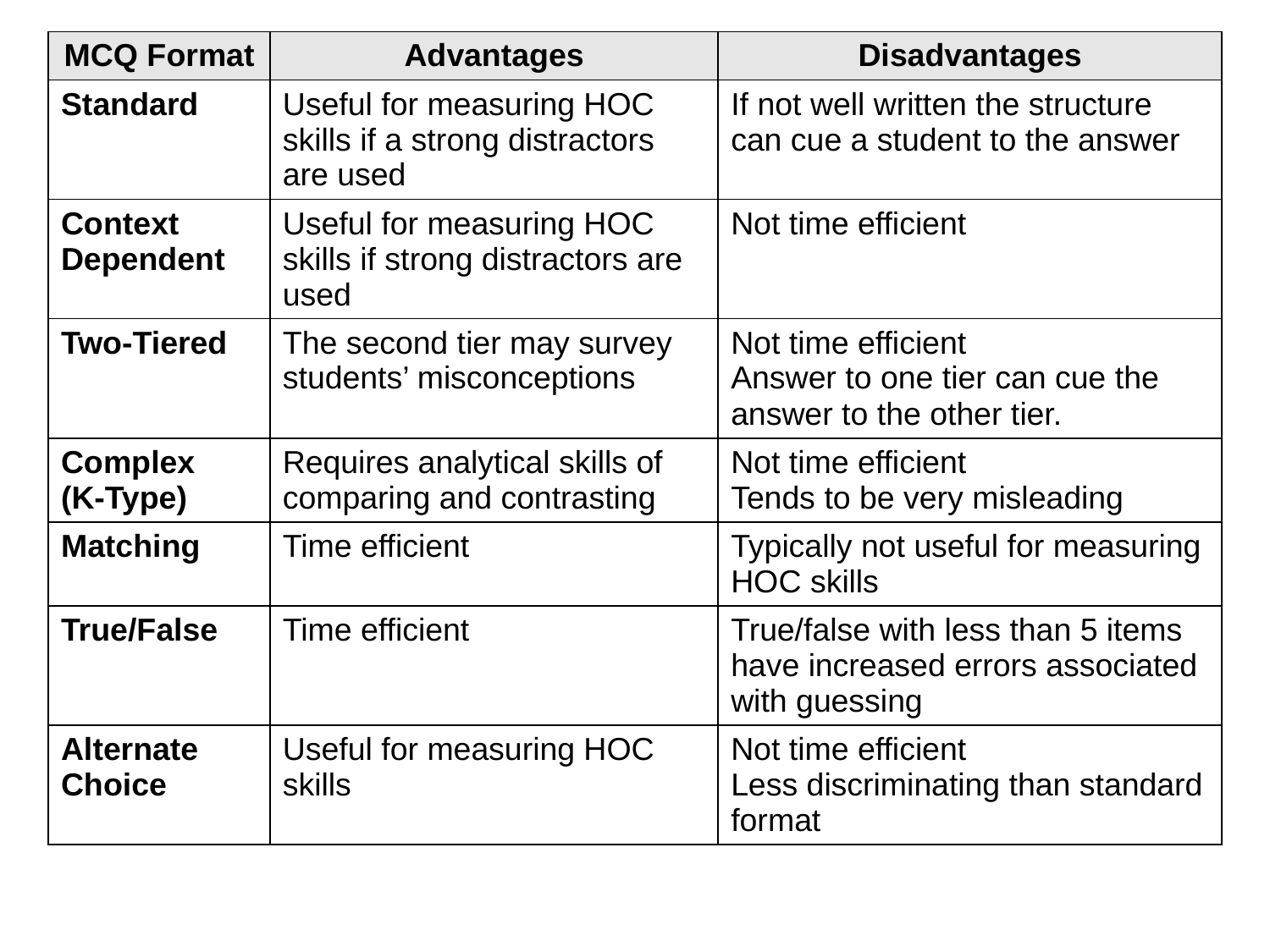

| MCQ Format | Advantages | Disadvantages |
| --- | --- | --- |
| Standard | Useful for measuring HOC skills if a strong distractors are used | If not well written the structure can cue a student to the answer |
| Context Dependent | Useful for measuring HOC skills if strong distractors are used | Not time efficient |
| Two-Tiered | The second tier may survey students’ misconceptions | Not time efficient Answer to one tier can cue the answer to the other tier. |
| Complex (K-Type) | Requires analytical skills of comparing and contrasting | Not time efficient Tends to be very misleading |
| Matching | Time efficient | Typically not useful for measuring HOC skills |
| True/False | Time efficient | True/false with less than 5 items have increased errors associated with guessing |
| Alternate Choice | Useful for measuring HOC skills | Not time efficient Less discriminating than standard format |